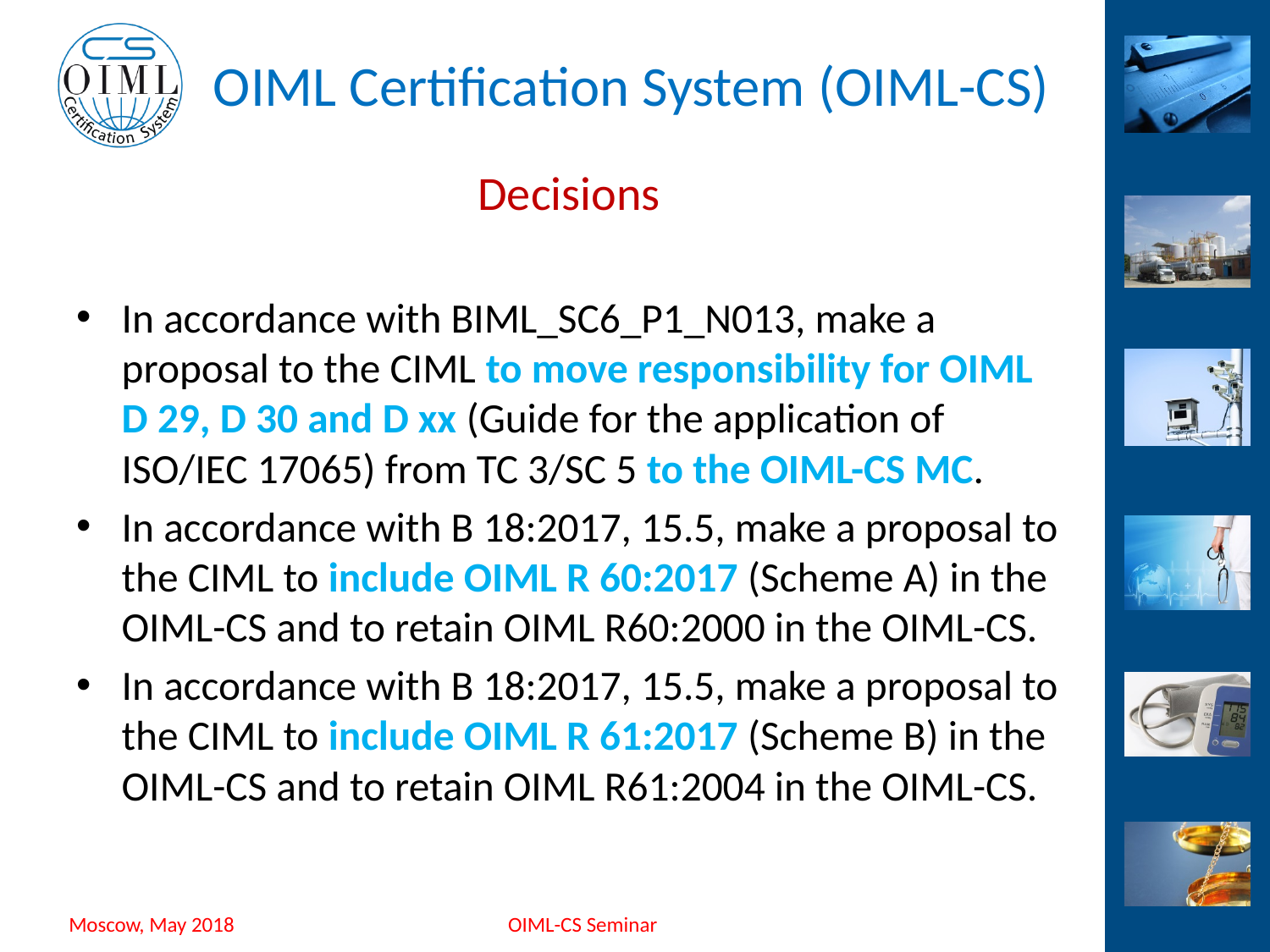

# Decisions
In accordance with BIML_SC6_P1_N013, make a proposal to the CIML to move responsibility for OIML D 29, D 30 and D xx (Guide for the application of ISO/IEC 17065) from TC 3/SC 5 to the OIML-CS MC.
In accordance with B 18:2017, 15.5, make a proposal to the CIML to include OIML R 60:2017 (Scheme A) in the OIML-CS and to retain OIML R60:2000 in the OIML-CS.
In accordance with B 18:2017, 15.5, make a proposal to the CIML to include OIML R 61:2017 (Scheme B) in the OIML-CS and to retain OIML R61:2004 in the OIML-CS.